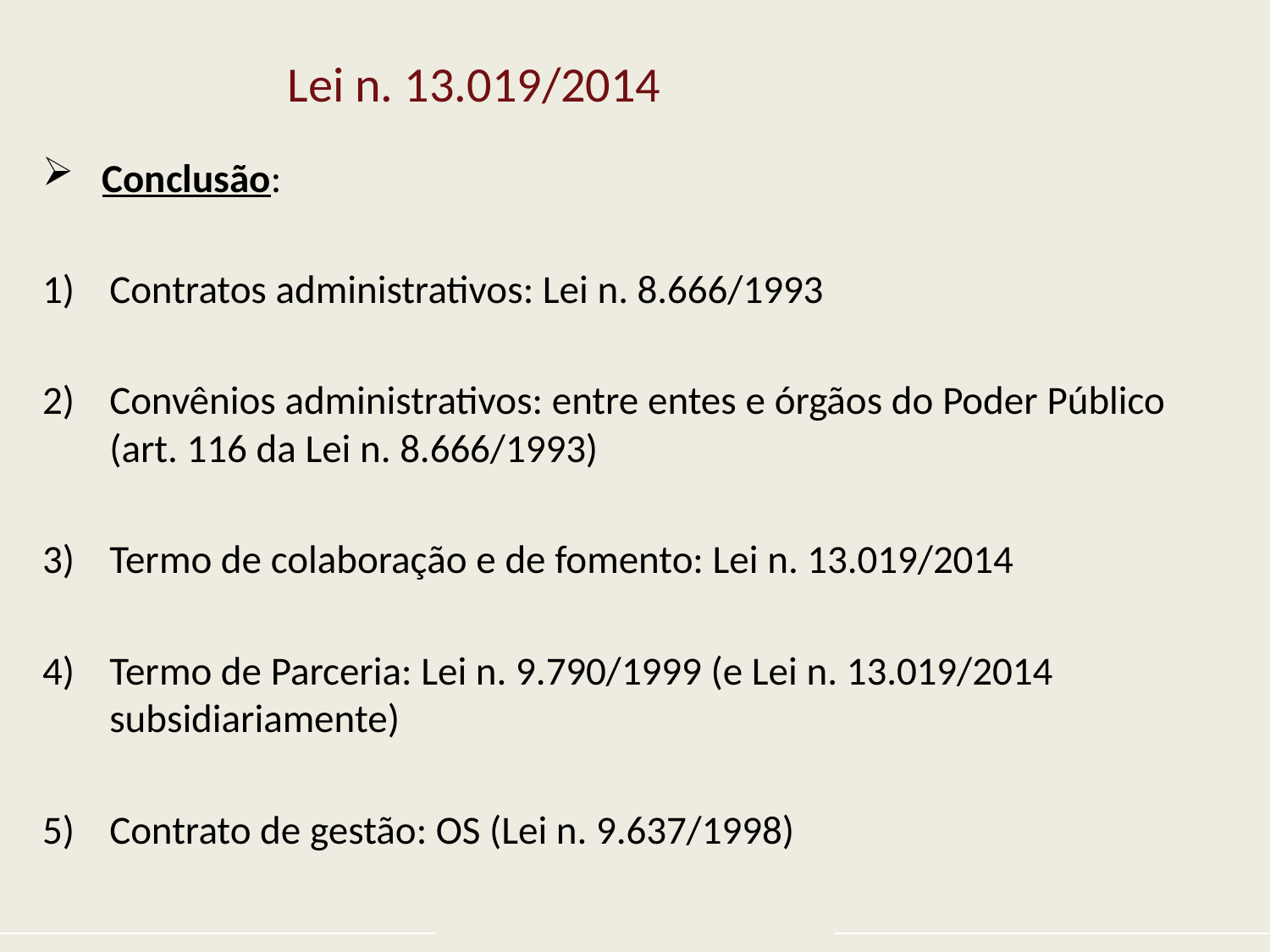

# Lei n. 13.019/2014
Conclusão:

Contratos administrativos: Lei n. 8.666/1993

Convênios administrativos: entre entes e órgãos do Poder Público (art. 116 da Lei n. 8.666/1993)

Termo de colaboração e de fomento: Lei n. 13.019/2014

Termo de Parceria: Lei n. 9.790/1999 (e Lei n. 13.019/2014 subsidiariamente)

Contrato de gestão: OS (Lei n. 9.637/1998)